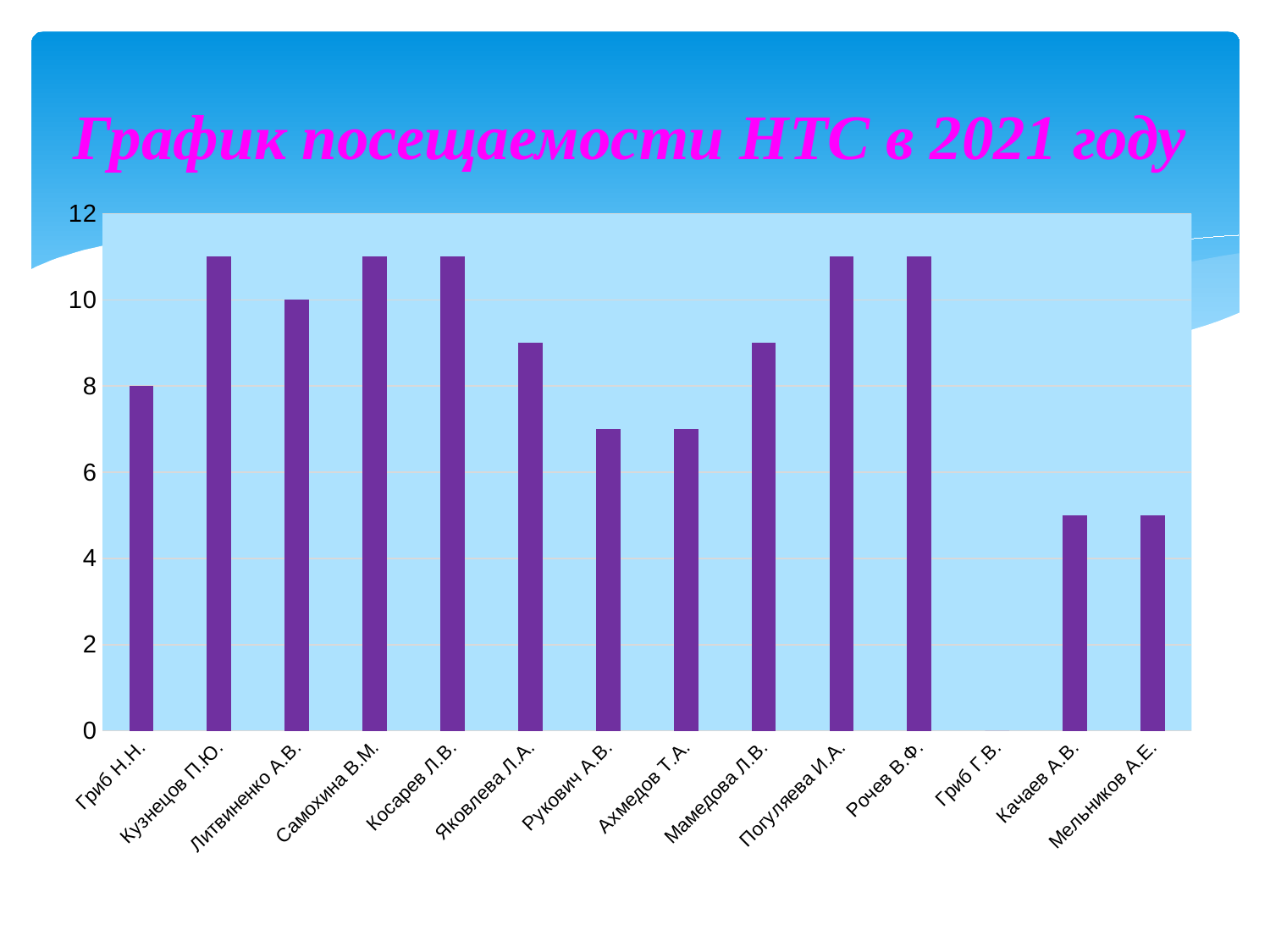

# График посещаемости НТС в 2021 году

### Chart

| Category |
|---|

### Chart

| Category |  |
|---|---|
| Гриб Н.Н. | 8.0 |
| Кузнецов П.Ю. | 11.0 |
| Литвиненко А.В. | 10.0 |
| Самохина В.М. | 11.0 |
| Косарев Л.В. | 11.0 |
| Яковлева Л.А. | 9.0 |
| Рукович А.В. | 7.0 |
| Ахмедов Т.А. | 7.0 |
| Мамедова Л.В. | 9.0 |
| Погуляева И.А. | 11.0 |
| Рочев В.Ф. | 11.0 |
| Гриб Г.В. | 0.0 |
| Качаев А.В. | 5.0 |
| Мельников А.Е. | 5.0 |